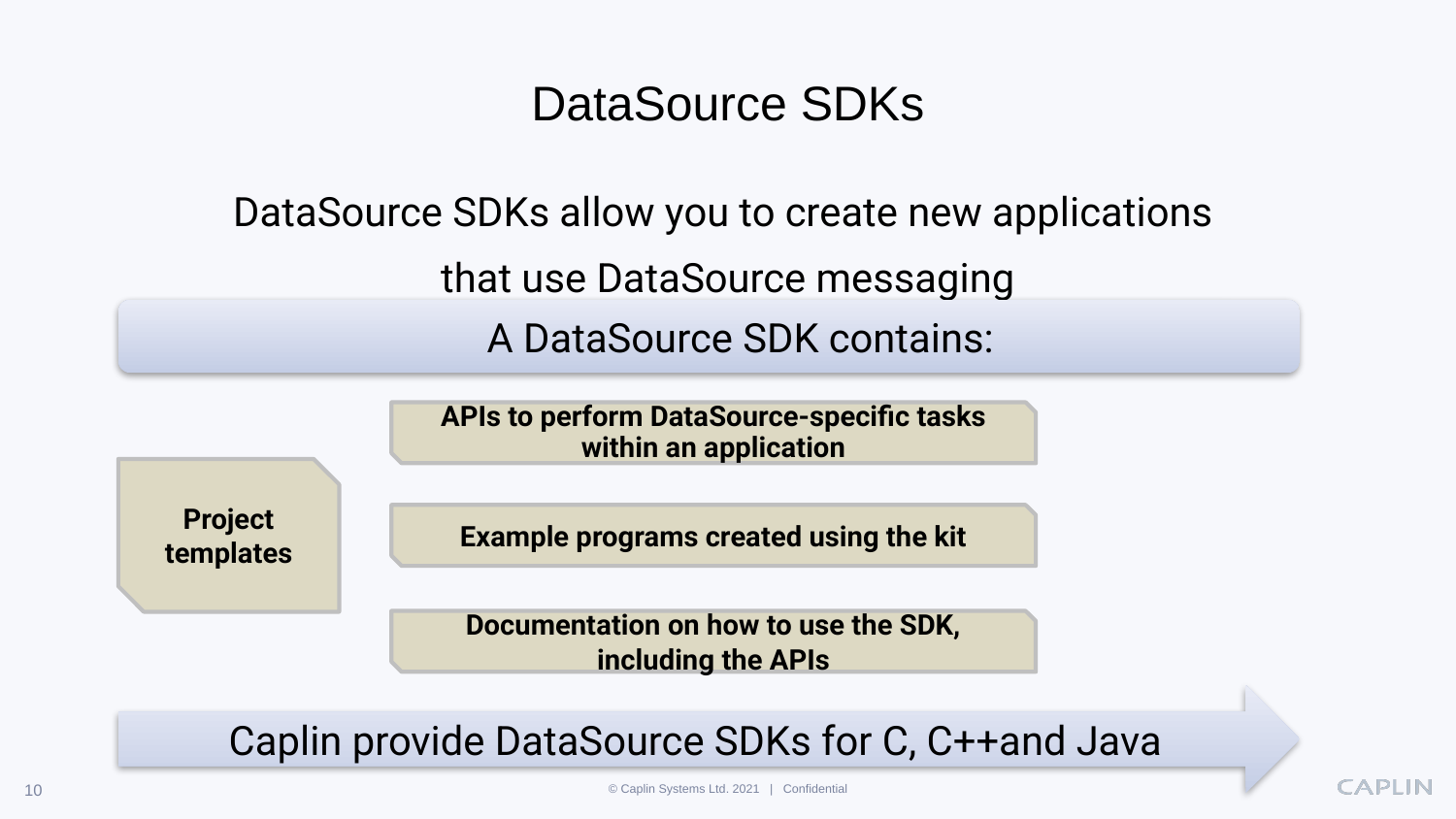

# DataSource SDKs
DataSource SDKs allow you to create new applications
that use DataSource messaging

A DataSource SDK contains:
APIs to perform DataSource-specific tasks within an application
Project templates
Example programs created using the kit
Documentation on how to use the SDK, including the APIs
Caplin provide DataSource SDKs for C, C++and Java